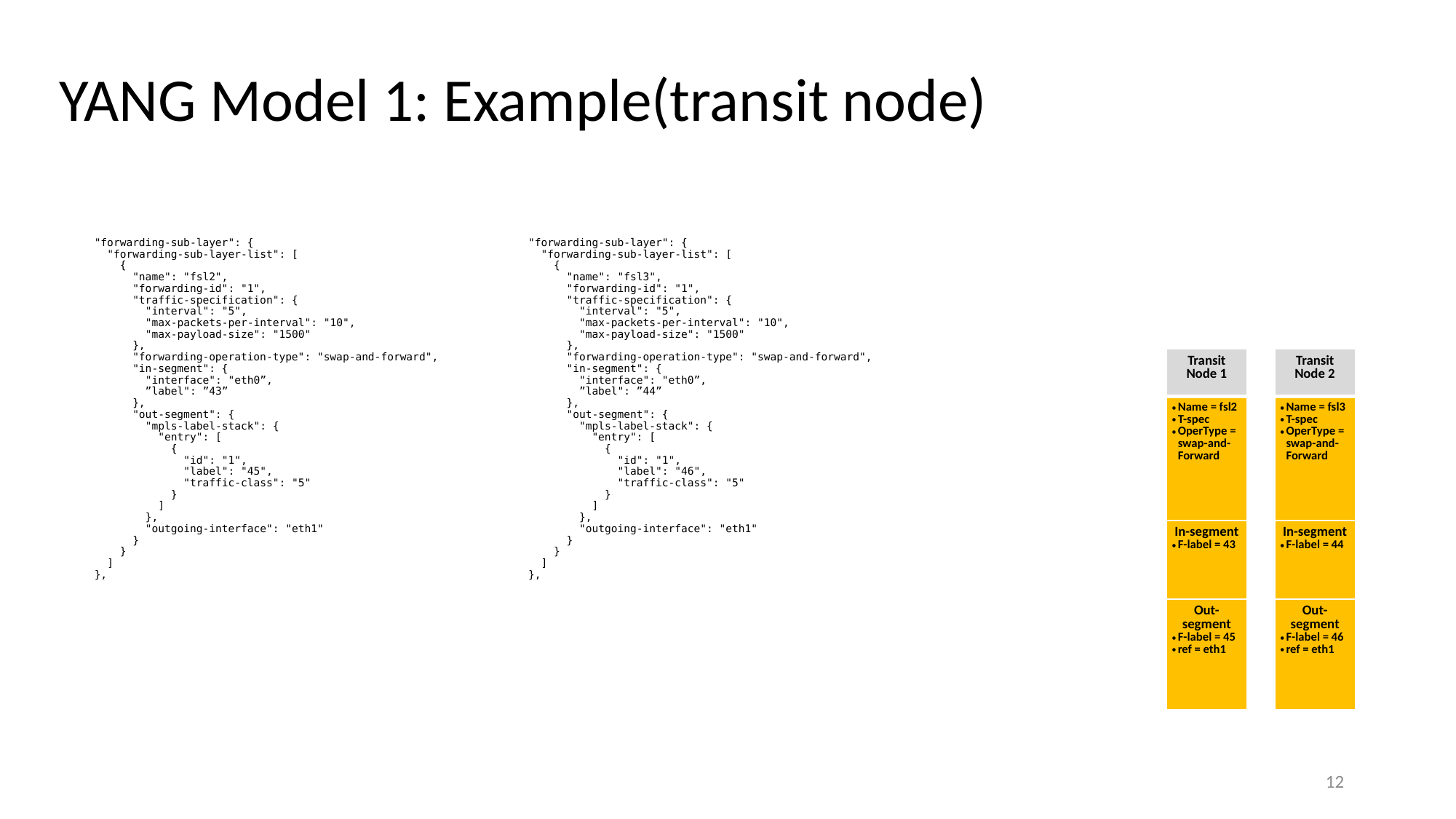

# YANG Model 1: Example(transit node)
"forwarding-sub-layer": {
  "forwarding-sub-layer-list": [
    {
      "name": "fsl2",
      "forwarding-id": "1",
      "traffic-specification": {
        "interval": "5",
        "max-packets-per-interval": "10",
        "max-payload-size": "1500"
      },
      "forwarding-operation-type": "swap-and-forward",
      "in-segment": {
        "interface": "eth0”,
        ”label": ”43”
      },
      "out-segment": {
        "mpls-label-stack": {
          "entry": [
            {
              "id": "1",
              "label": "45",
              "traffic-class": "5"
            }
          ]
        },
        "outgoing-interface": "eth1"
      }
    }
  ]
},
"forwarding-sub-layer": {
  "forwarding-sub-layer-list": [
    {
      "name": "fsl3",
      "forwarding-id": "1",
      "traffic-specification": {
        "interval": "5",
        "max-packets-per-interval": "10",
        "max-payload-size": "1500"
      },
      "forwarding-operation-type": "swap-and-forward",
      "in-segment": {
        "interface": "eth0”,
        ”label": ”44”
      },
      "out-segment": {
        "mpls-label-stack": {
          "entry": [
            {
              "id": "1",
              "label": "46",
              "traffic-class": "5"
            }
          ]
        },
        "outgoing-interface": "eth1"
      }
    }
  ]
},
| Transit Node 2 |
| --- |
| Name = fsl3 T-spec OperType = swap-and-Forward |
| In-segment F-label = 44 |
| Out-segment F-label = 46 ref = eth1 |
| Transit Node 1 |
| --- |
| Name = fsl2 T-spec OperType = swap-and-Forward |
| In-segment F-label = 43 |
| Out-segment F-label = 45 ref = eth1 |
12